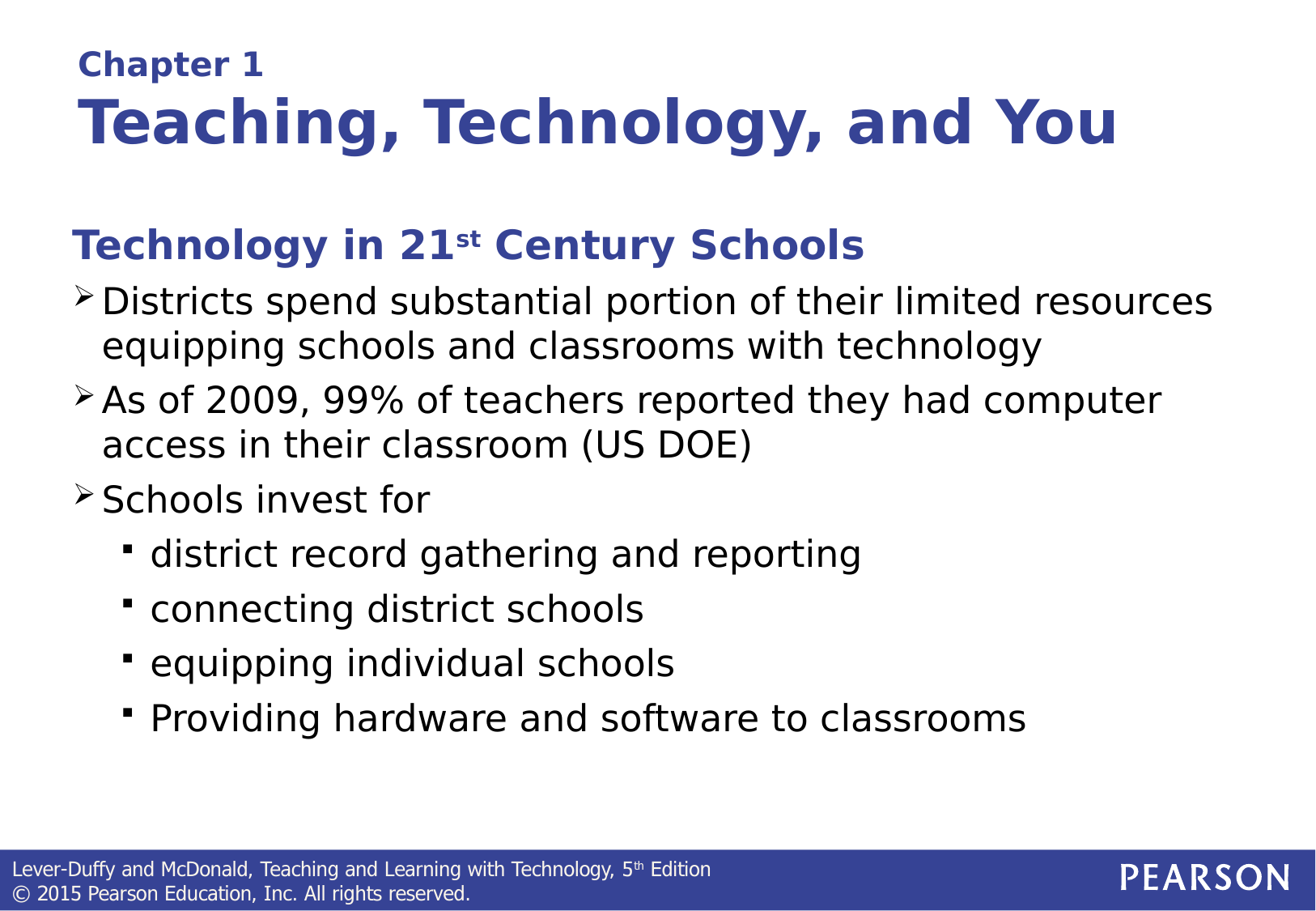

# Chapter 1 Teaching, Technology, and You
Technology in 21st Century Schools
Districts spend substantial portion of their limited resources equipping schools and classrooms with technology
As of 2009, 99% of teachers reported they had computer access in their classroom (US DOE)
Schools invest for
district record gathering and reporting
connecting district schools
equipping individual schools
Providing hardware and software to classrooms